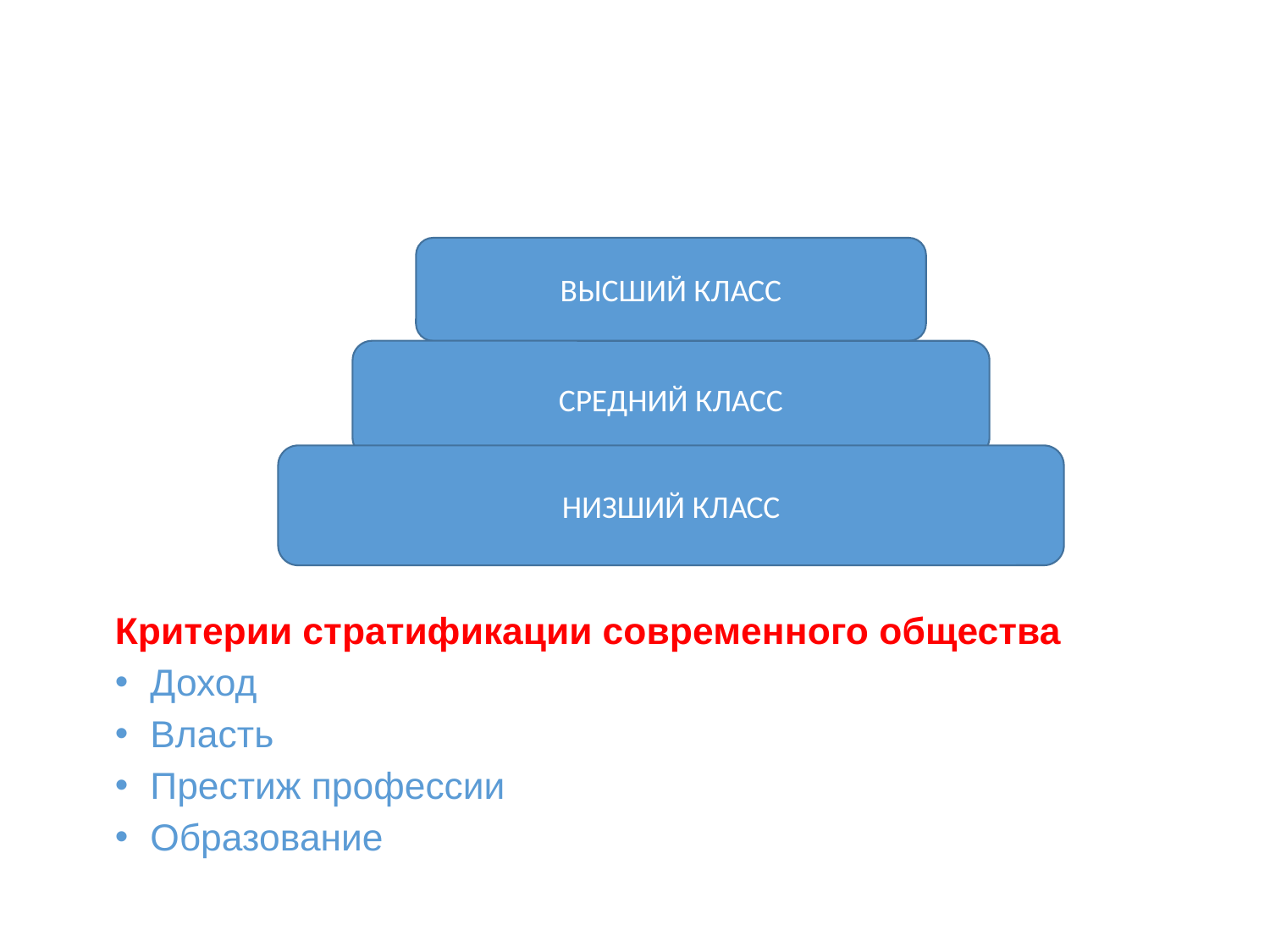

# Классовая стратификационная система
ВЫСШИЙ КЛАСС
СРЕДНИЙ КЛАСС
НИЗШИЙ КЛАСС
Критерии стратификации современного общества
Доход
Власть
Престиж профессии
Образование